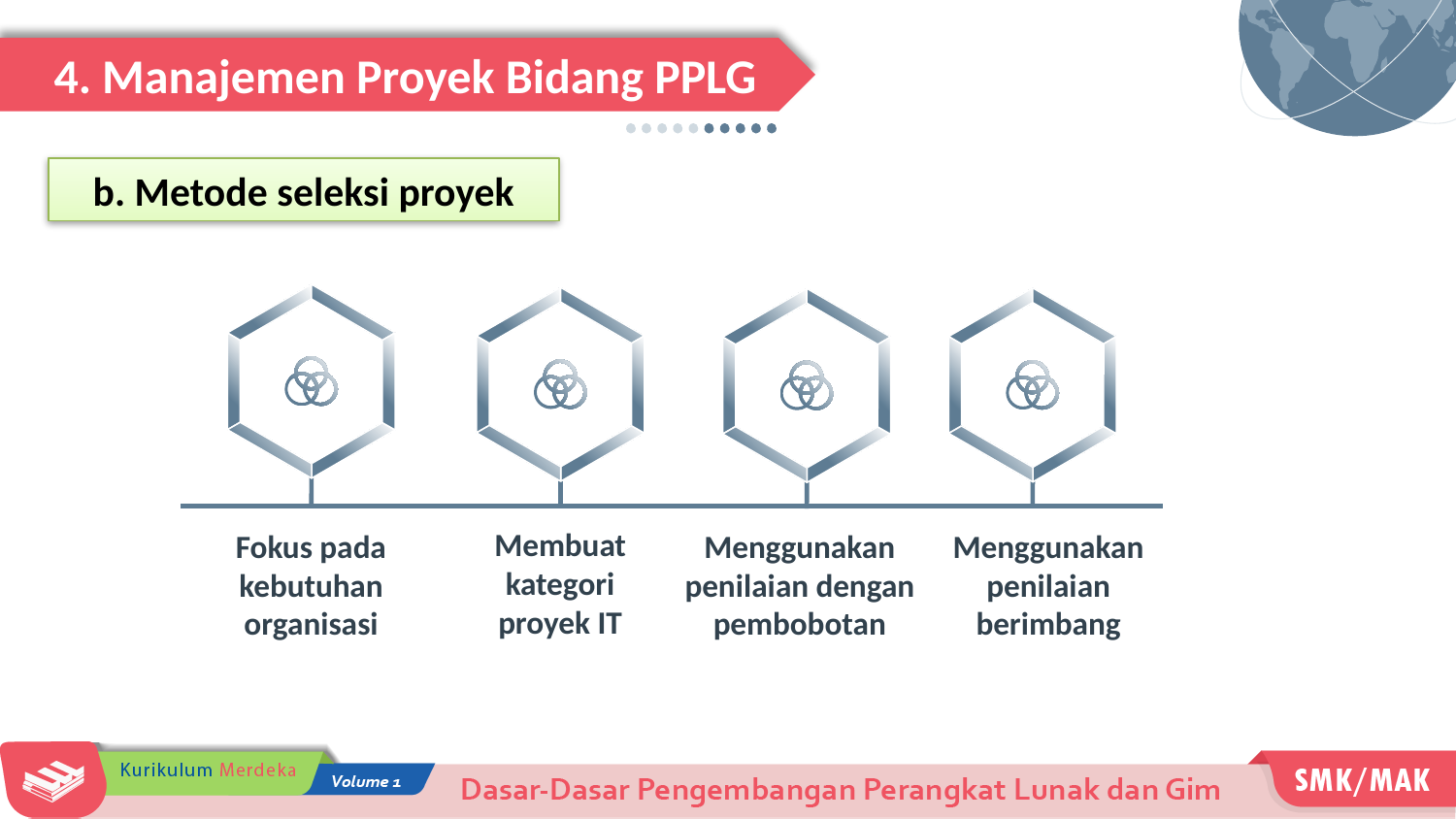

4. Manajemen Proyek Bidang PPLG

b. Metode seleksi proyek

Membuat kategori proyek IT
Fokus pada kebutuhan organisasi
Menggunakan penilaian dengan pembobotan
Menggunakan penilaian berimbang